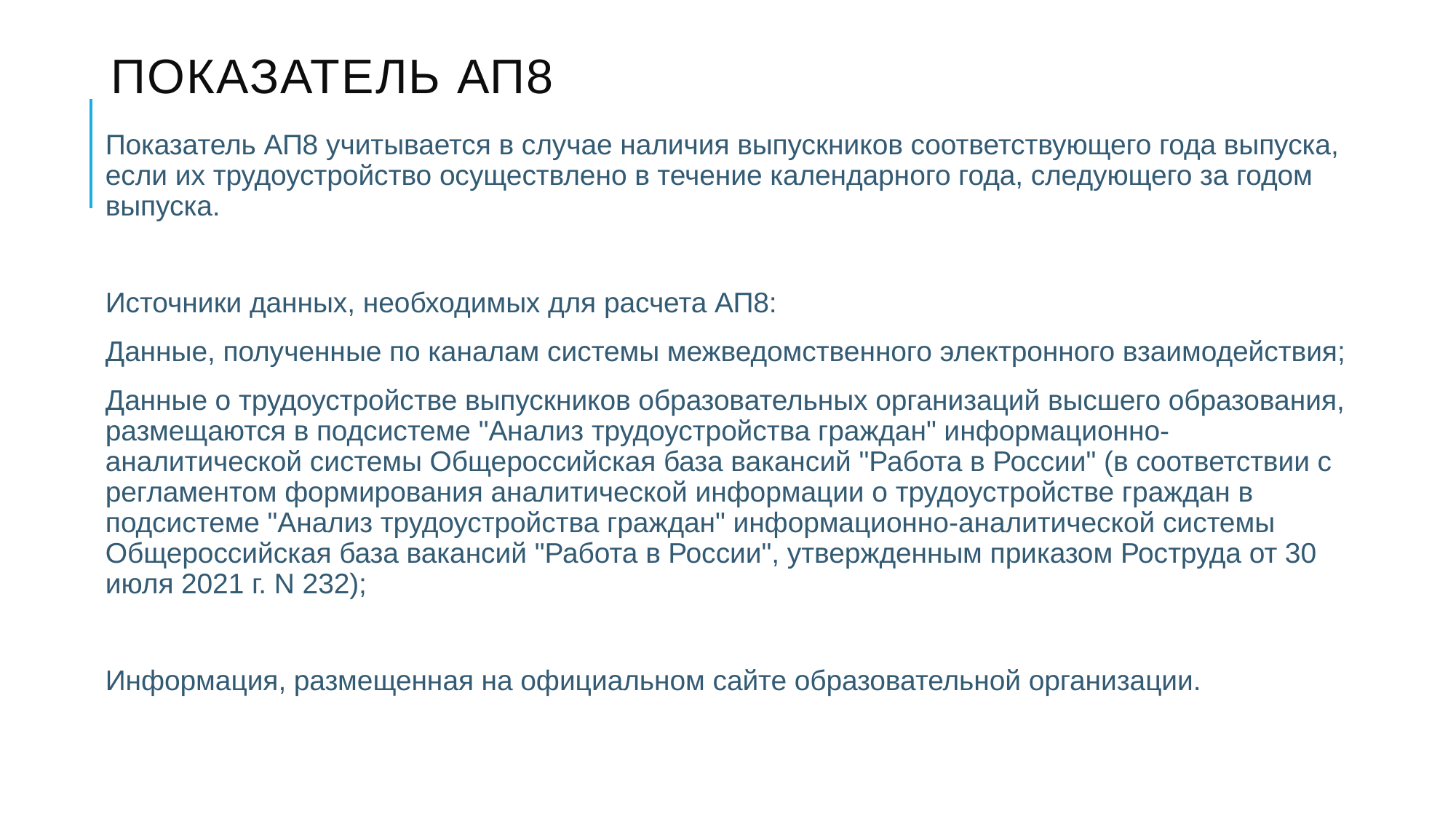

# Показатель АП8
Показатель АП8 учитывается в случае наличия выпускников соответствующего года выпуска, если их трудоустройство осуществлено в течение календарного года, следующего за годом выпуска.

Источники данных, необходимых для расчета АП8:
Данные, полученные по каналам системы межведомственного электронного взаимодействия;
Данные о трудоустройстве выпускников образовательных организаций высшего образования, размещаются в подсистеме "Анализ трудоустройства граждан" информационно-аналитической системы Общероссийская база вакансий "Работа в России" (в соответствии с регламентом формирования аналитической информации о трудоустройстве граждан в подсистеме "Анализ трудоустройства граждан" информационно-аналитической системы Общероссийская база вакансий "Работа в России", утвержденным приказом Роструда от 30 июля 2021 г. N 232);

Информация, размещенная на официальном сайте образовательной организации.